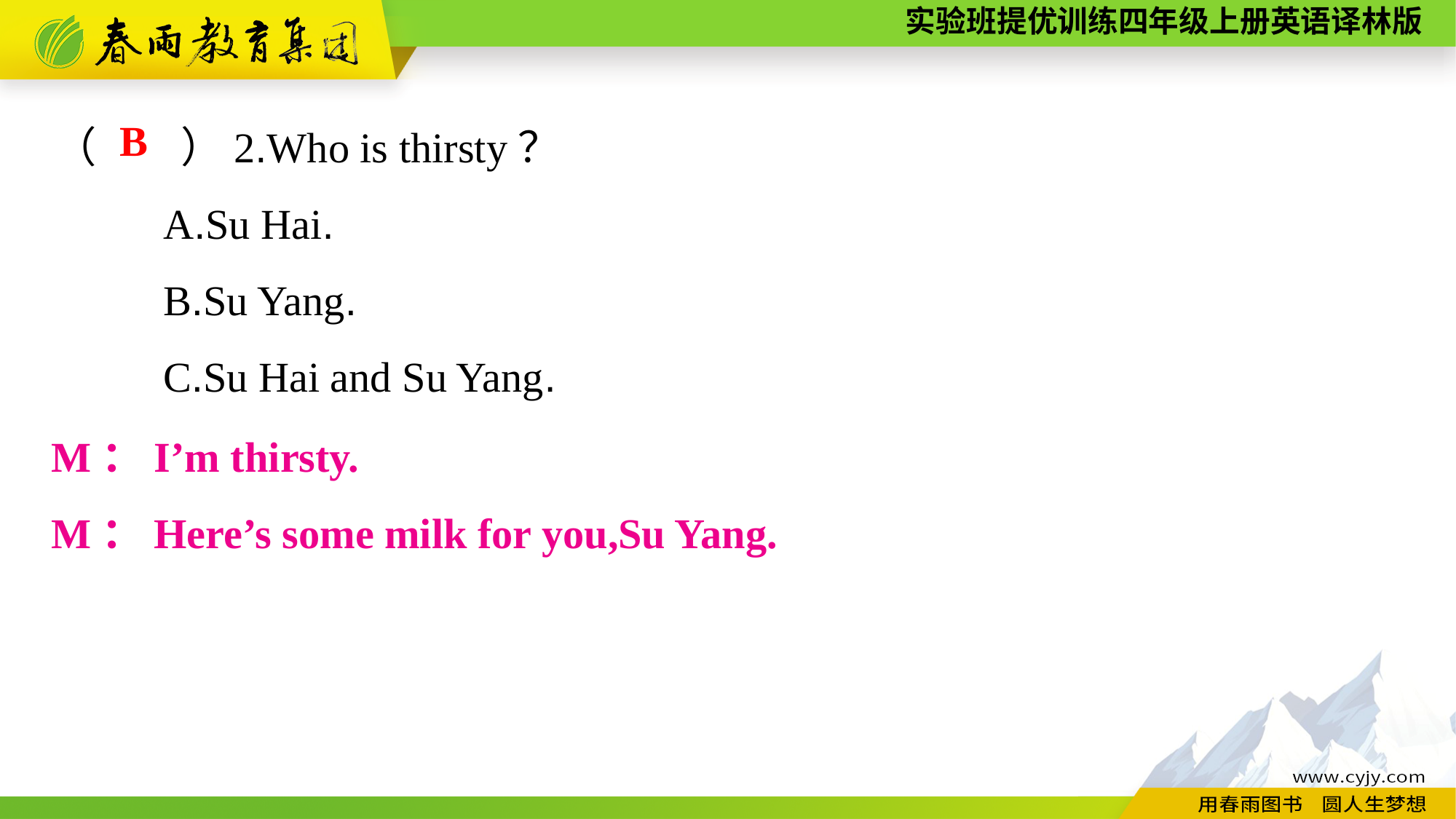

（　　）2.Who is thirsty？
	A.Su Hai.
	B.Su Yang.
	C.Su Hai and Su Yang.
B
M：I’m thirsty.
M：Here’s some milk for you,Su Yang.